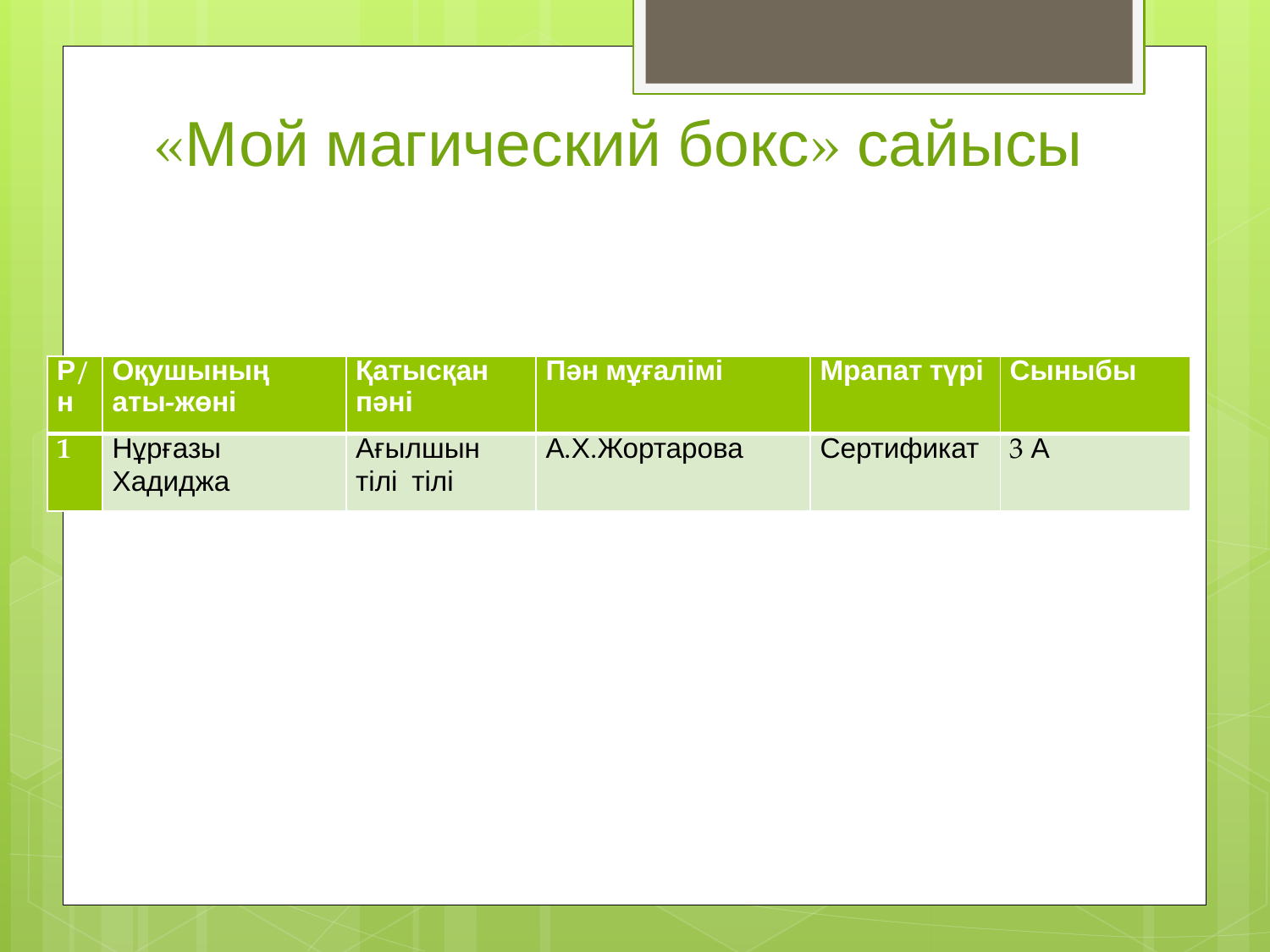

«Мой магический бокс» сайысы

| Р/н | Оқушының аты-жөні | Қатысқан пәні | Пән мұғалімі | Мрапат түрі | Сыныбы |
| --- | --- | --- | --- | --- | --- |
| 1 | Нұрғазы Хадиджа | Ағылшын тілі тілі | А.Х.Жортарова | Сертификат | 3 А |